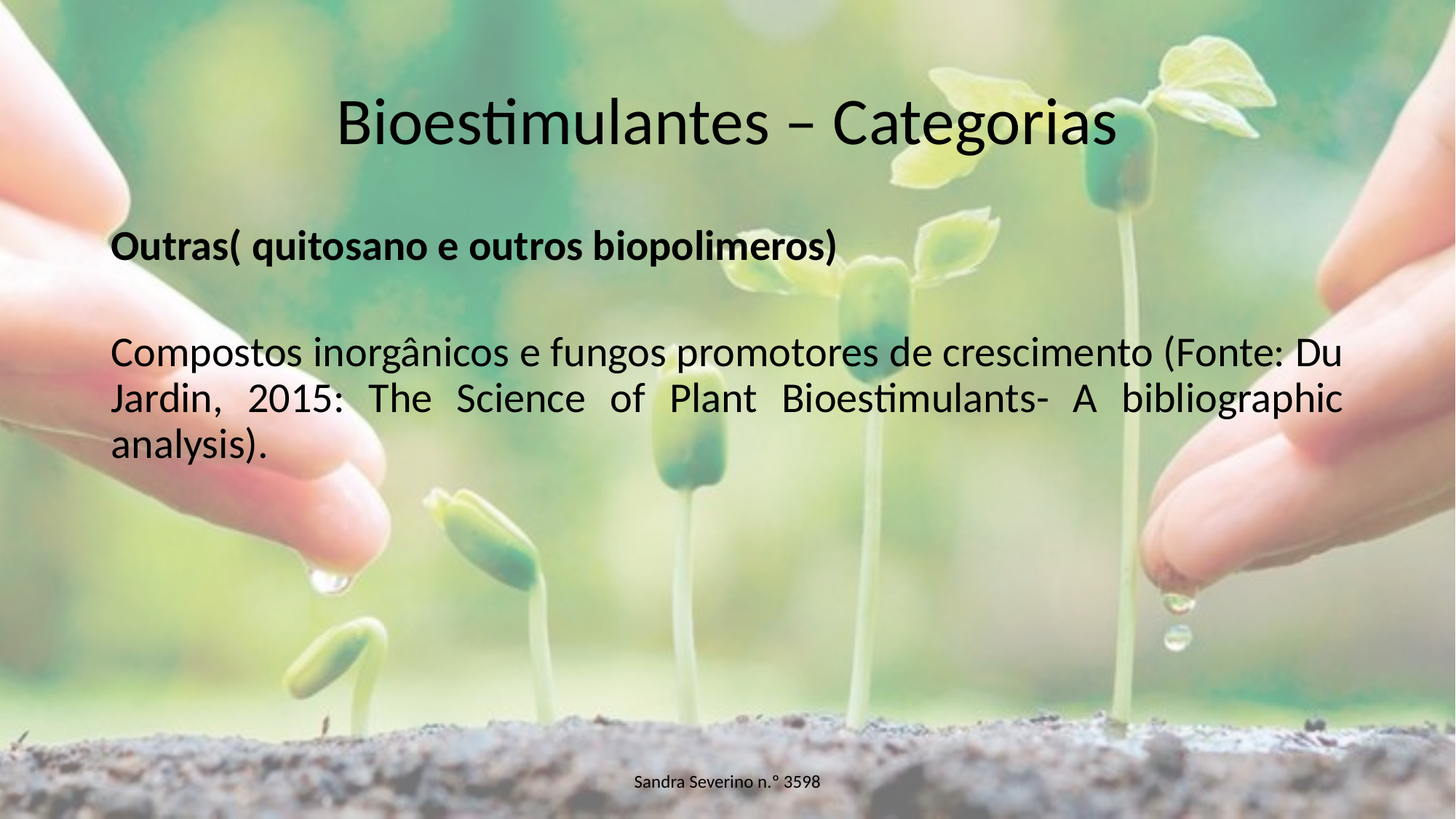

# Bioestimulantes – Categorias
Outras( quitosano e outros biopolimeros)
Compostos inorgânicos e fungos promotores de crescimento (Fonte: Du Jardin, 2015: The Science of Plant Bioestimulants- A bibliographic analysis).
Sandra Severino n.º 3598